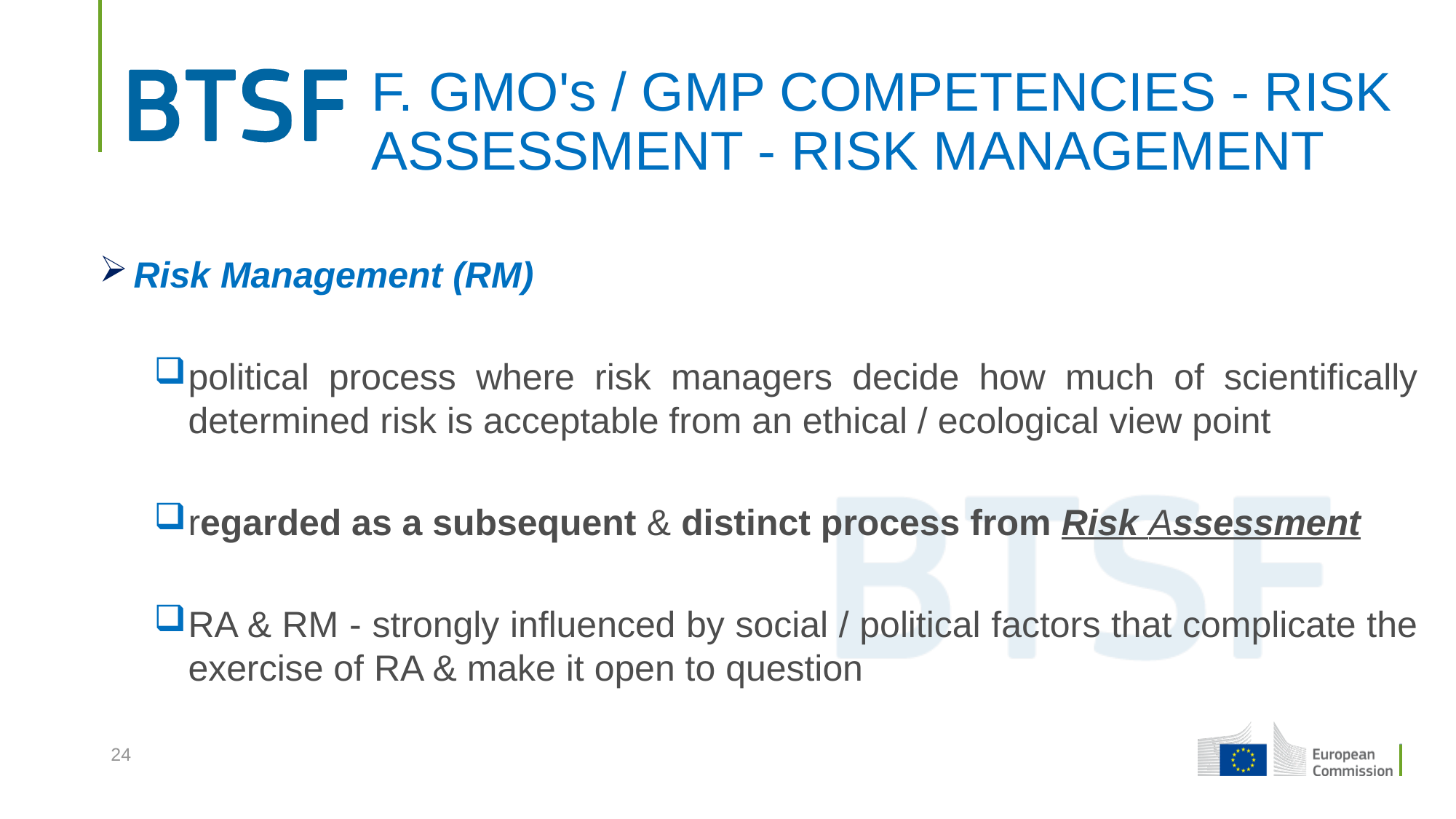

# F. GMO's / GMP COMPETENCIES - RISK ASSESSMENT - RISK MANAGEMENT

Risk Management (RM)

political process where risk managers decide how much of scientifically determined risk is acceptable from an ethical / ecological view point

regarded as a subsequent & distinct process from Risk Assessment

RA & RM - strongly influenced by social / political factors that complicate the exercise of RA & make it open to question

24